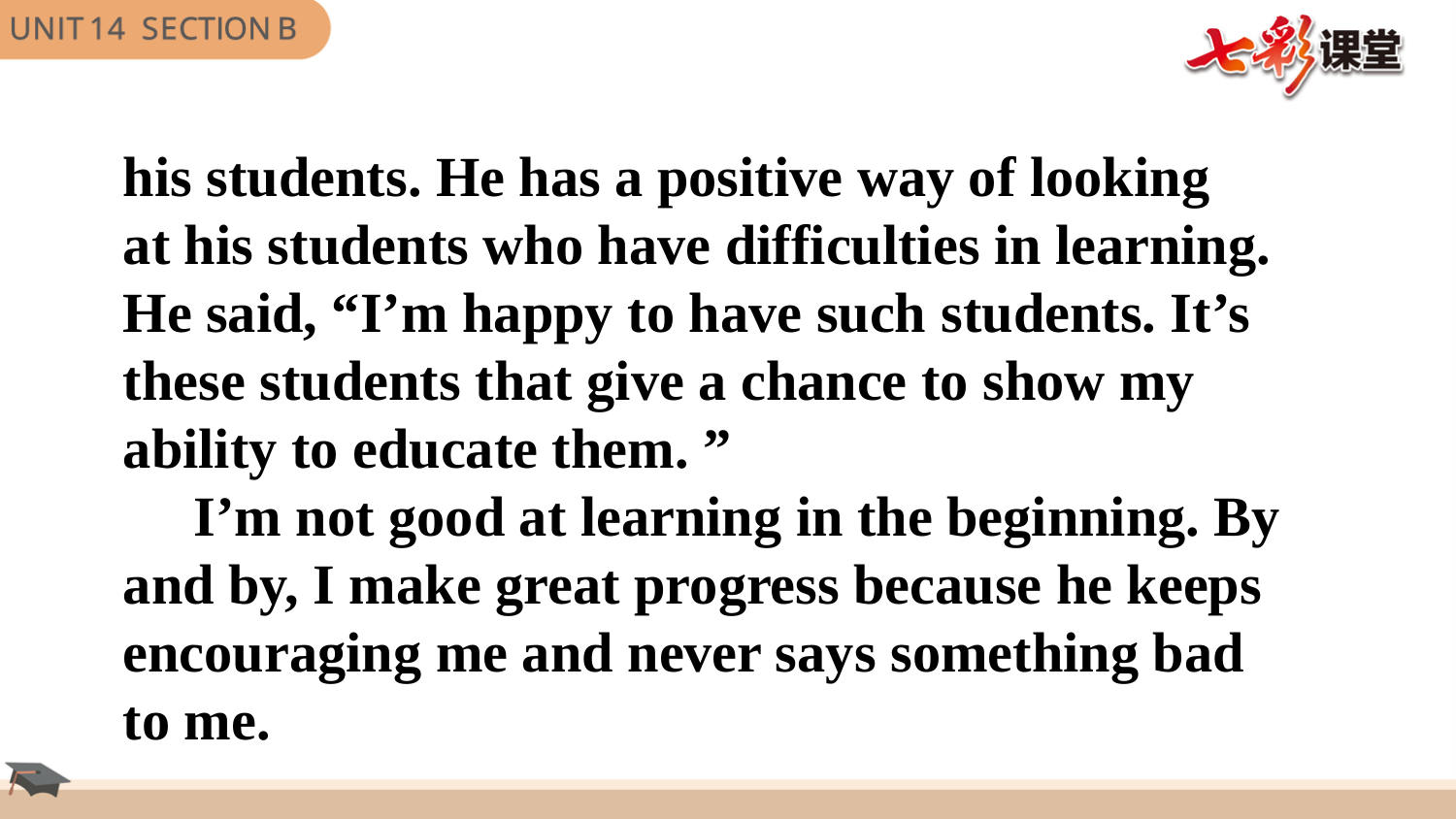

his students. He has a positive way of looking
at his students who have difficulties in learning. He said, “I’m happy to have such students. It’s these students that give a chance to show my ability to educate them. ”
     I’m not good at learning in the beginning. By and by, I make great progress because he keeps encouraging me and never says something bad to me.